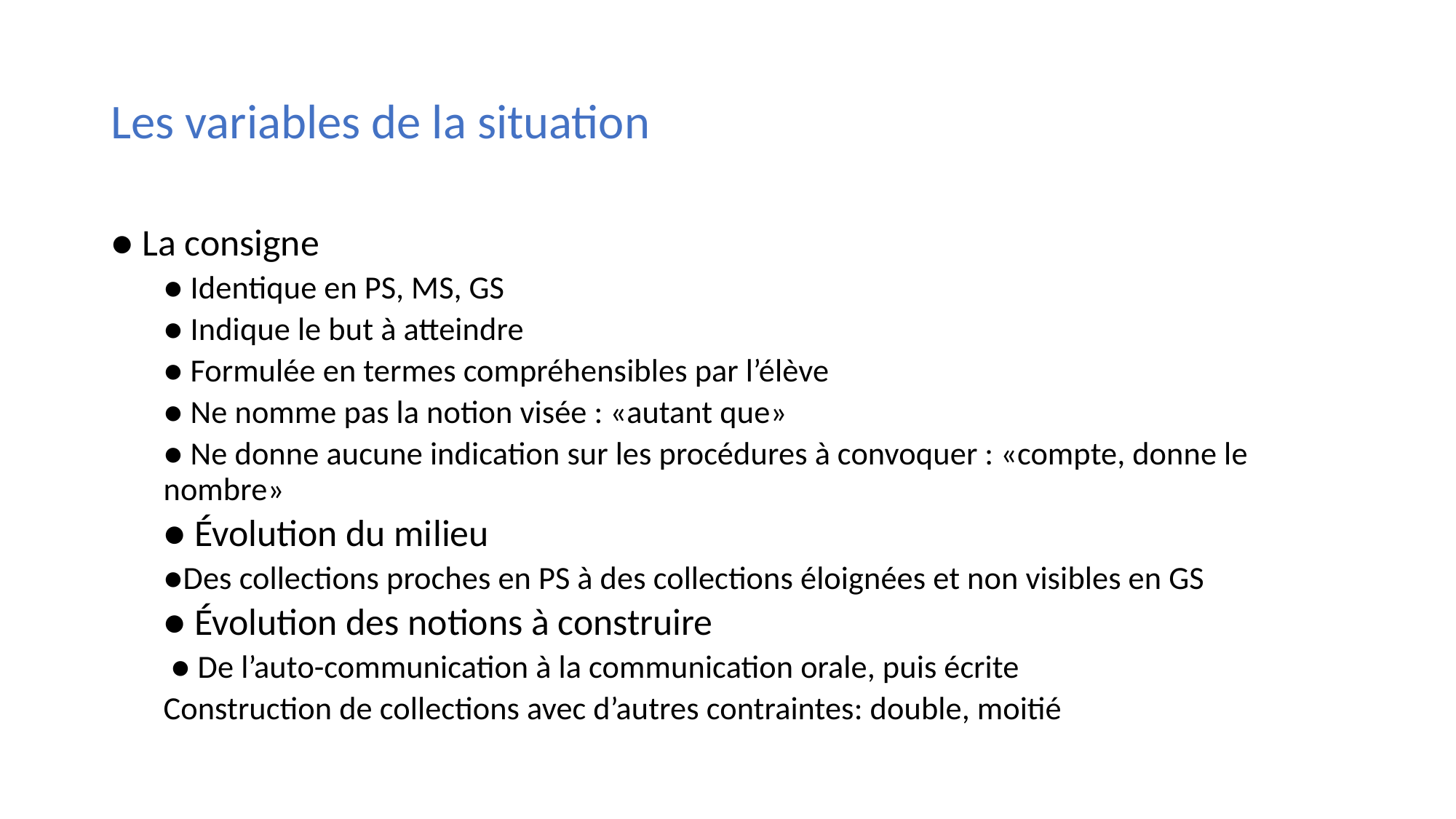

# Les variables de la situation
● La consigne
● Identique en PS, MS, GS
● Indique le but à atteindre
● Formulée en termes compréhensibles par l’élève
● Ne nomme pas la notion visée : «autant que»
● Ne donne aucune indication sur les procédures à convoquer : «compte, donne le nombre»
● Évolution du milieu
	●Des collections proches en PS à des collections éloignées et non visibles en GS
● Évolution des notions à construire
	 ● De l’auto-communication à la communication orale, puis écrite
	Construction de collections avec d’autres contraintes: double, moitié